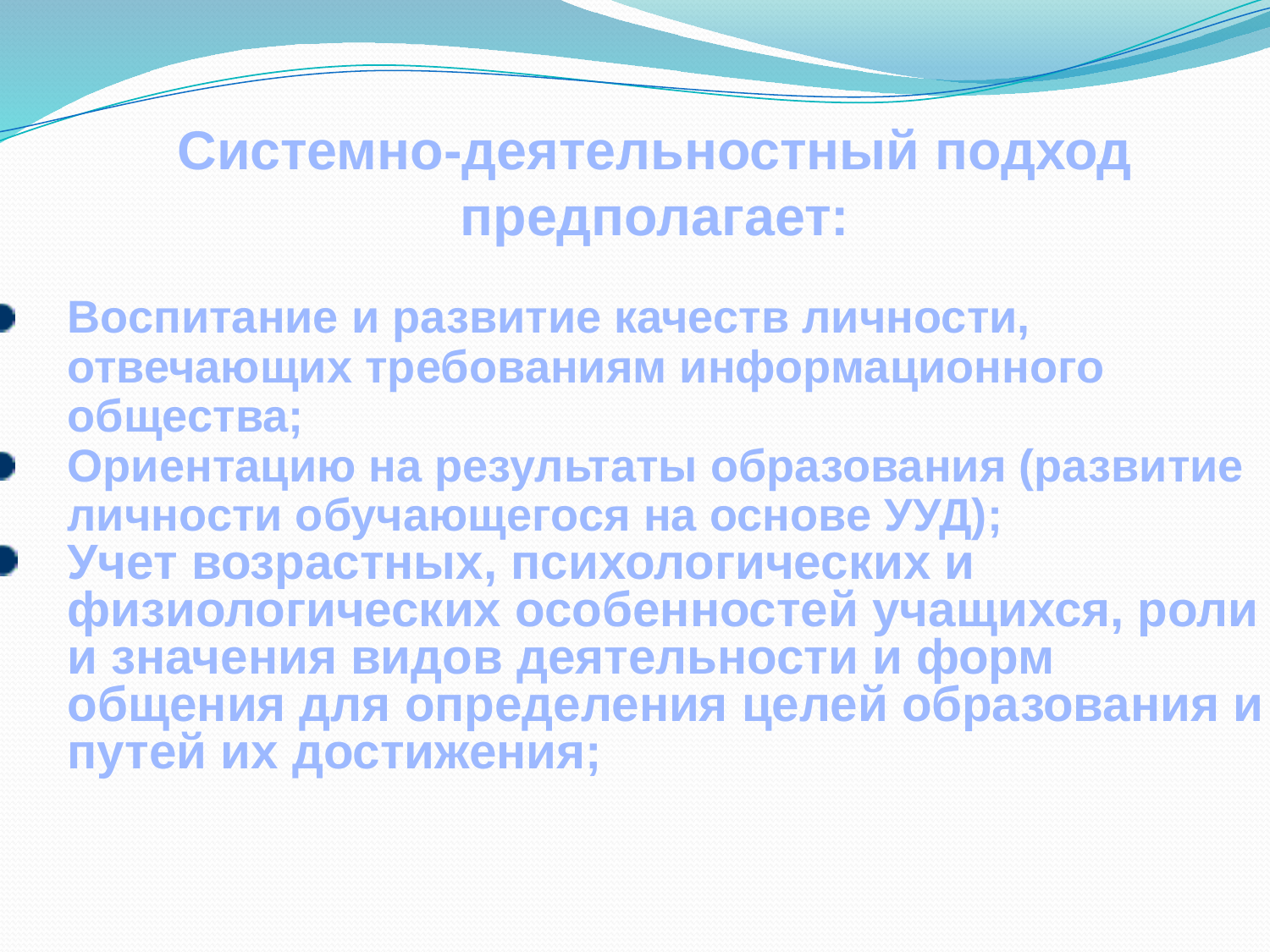

Системно-деятельностный подход предполагает:
Воспитание и развитие качеств личности, отвечающих требованиям информационного общества;
Ориентацию на результаты образования (развитие личности обучающегося на основе УУД);
Учет возрастных, психологических и физиологических особенностей учащихся, роли и значения видов деятельности и форм общения для определения целей образования и путей их достижения;